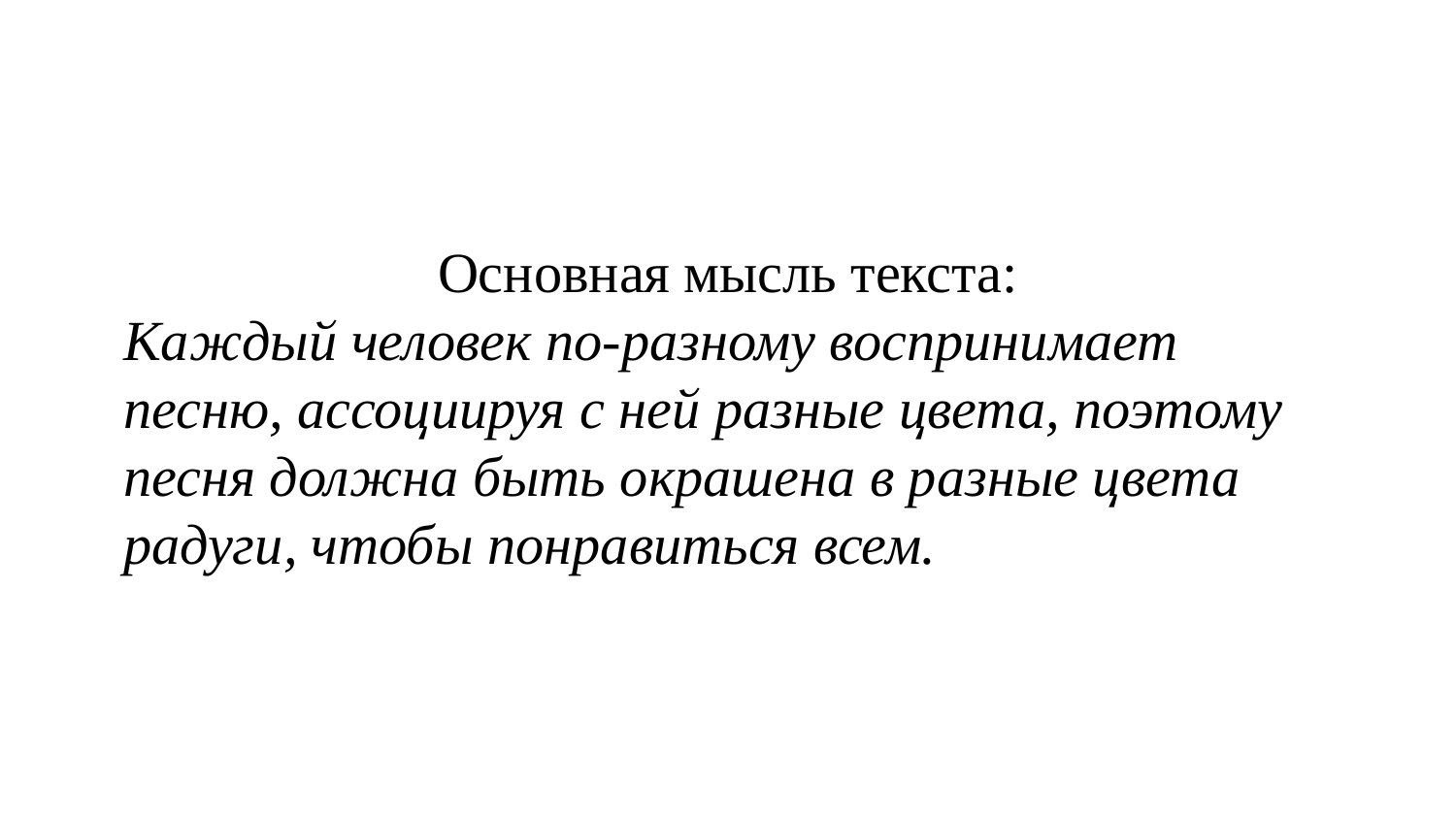

Основная мысль текста:
Каждый человек по-разному воспринимает песню, ассоциируя с ней разные цвета, поэтому песня должна быть окрашена в разные цвета радуги, чтобы понравиться всем.